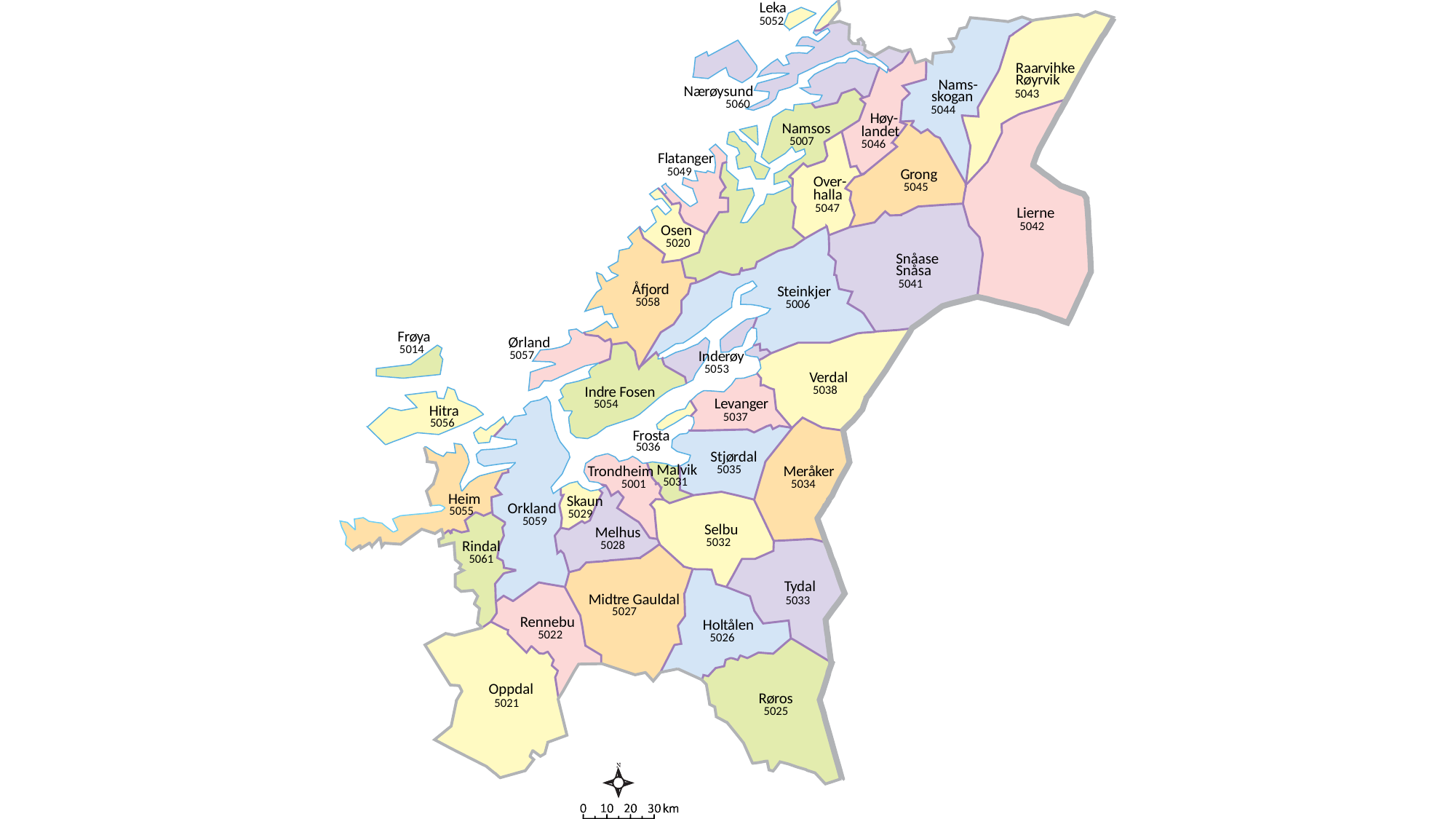

Le
k
a

5052

Raa
r
vih
k
e

R
ø
y
r
vik
  Nams-
Næ
r
ø
y
sund
5043
s
k
o
g
an

5060

5044
  H
ø
y
-
Namsos

land
e
t

5007
5046

Fl
a
t
an
g
er

5049
G
r
ong
O
v
e
r
-
5045
halla

5047
Lierne

5042
Osen

5020
Snåase

Snåsa
5041
Åfjo
r
d
S
t
einkjer

5058
5006

F
r
ø
y
a

Ørland
5014

Inde
r
ø
y
5057

5053

V
e
r
dal

Ind
r
e
F
osen
5038

L
e
v
an
g
er

5054
Hit
r
a

5037
5056

F
r
o
s
t
a
5036

Stjø
r
dal

Malvik
Me
r
å
k
er
5035
T
r
ondheim

5031
5001
5034

Heim
S
k
aun

Orkland

5055

5029

5059

Selbu
Melhus

5032
Rindal
5028

5061

T
y
dal

Midt
r
e Gauldal
5033

5027
R
ennebu
Hol
t
ålen

5022
5026

Oppdal
R
ø
r
os
5021
5025